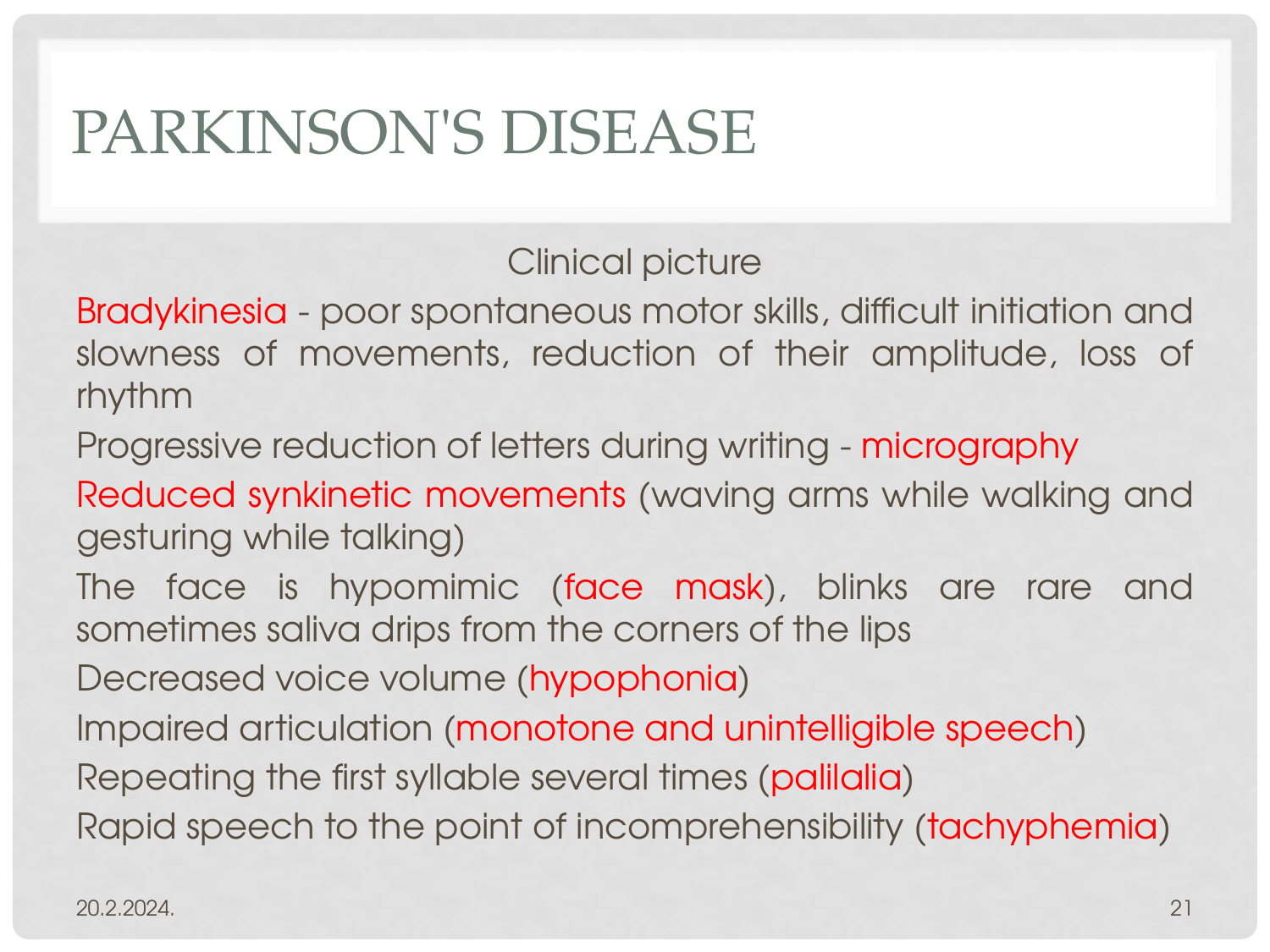

# PARKINSON'S DISEASE
Clinical picture
Bradykinesia - poor spontaneous motor skills, difficult initiation and slowness of movements, reduction of their amplitude, loss of rhythm
Progressive reduction of letters during writing - micrography
Reduced synkinetic movements (waving arms while walking and gesturing while talking)
The face is hypomimic (face mask), blinks are rare and sometimes saliva drips from the corners of the lips
Decreased voice volume (hypophonia)
Impaired articulation (monotone and unintelligible speech)
Repeating the first syllable several times (palilalia)
Rapid speech to the point of incomprehensibility (tachyphemia)
20.2.2024.
21